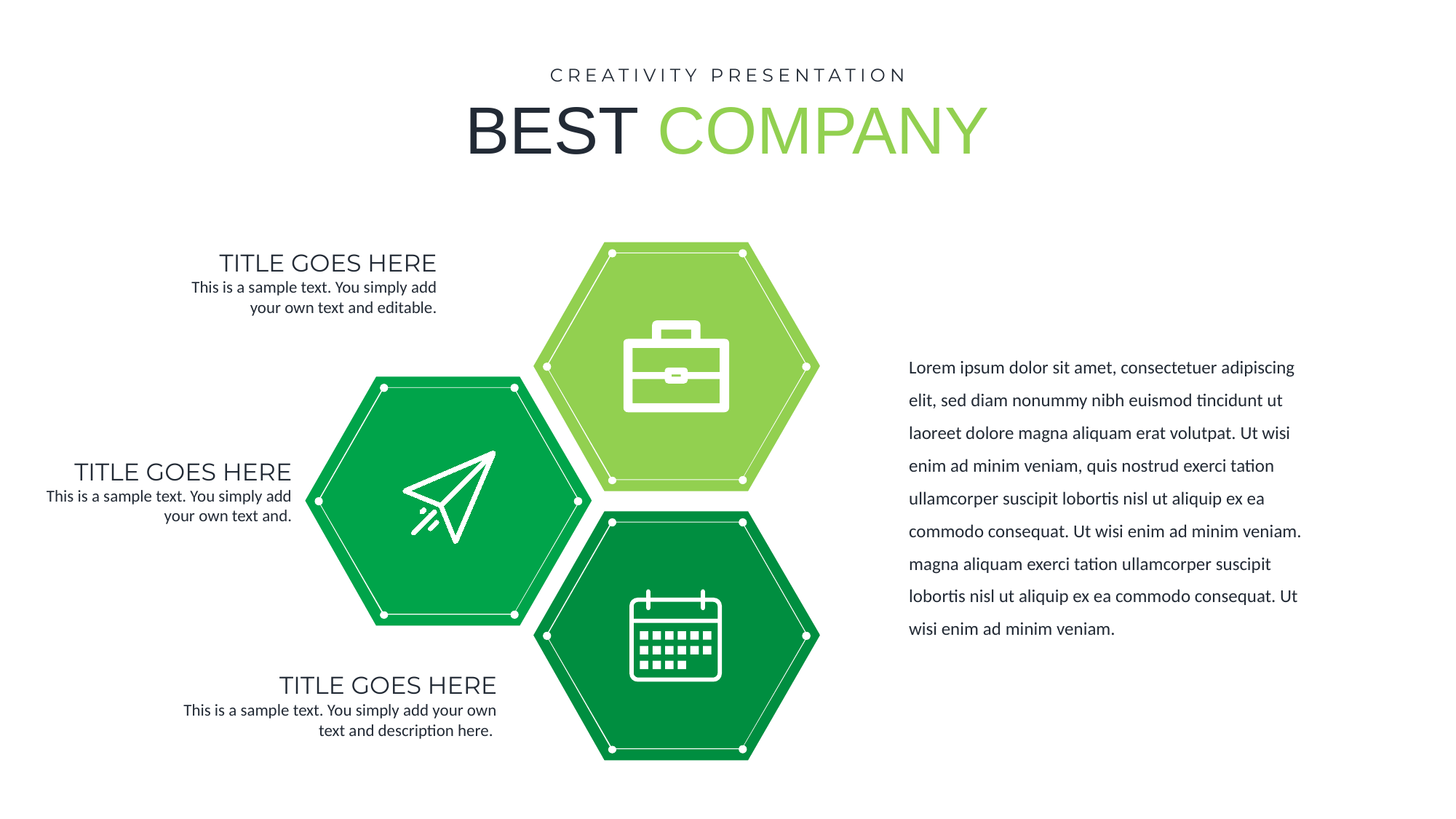

CREATIVITY PRESENTATION
BEST COMPANY

TITLE GOES HERE
This is a sample text. You simply add your own text and editable.

Lorem ipsum dolor sit amet, consectetuer adipiscing elit, sed diam nonummy nibh euismod tincidunt ut laoreet dolore magna aliquam erat volutpat. Ut wisi enim ad minim veniam, quis nostrud exerci tation ullamcorper suscipit lobortis nisl ut aliquip ex ea commodo consequat. Ut wisi enim ad minim veniam. magna aliquam exerci tation ullamcorper suscipit lobortis nisl ut aliquip ex ea commodo consequat. Ut wisi enim ad minim veniam.

TITLE GOES HERE
This is a sample text. You simply add your own text and.

TITLE GOES HERE
This is a sample text. You simply add your own text and description here.